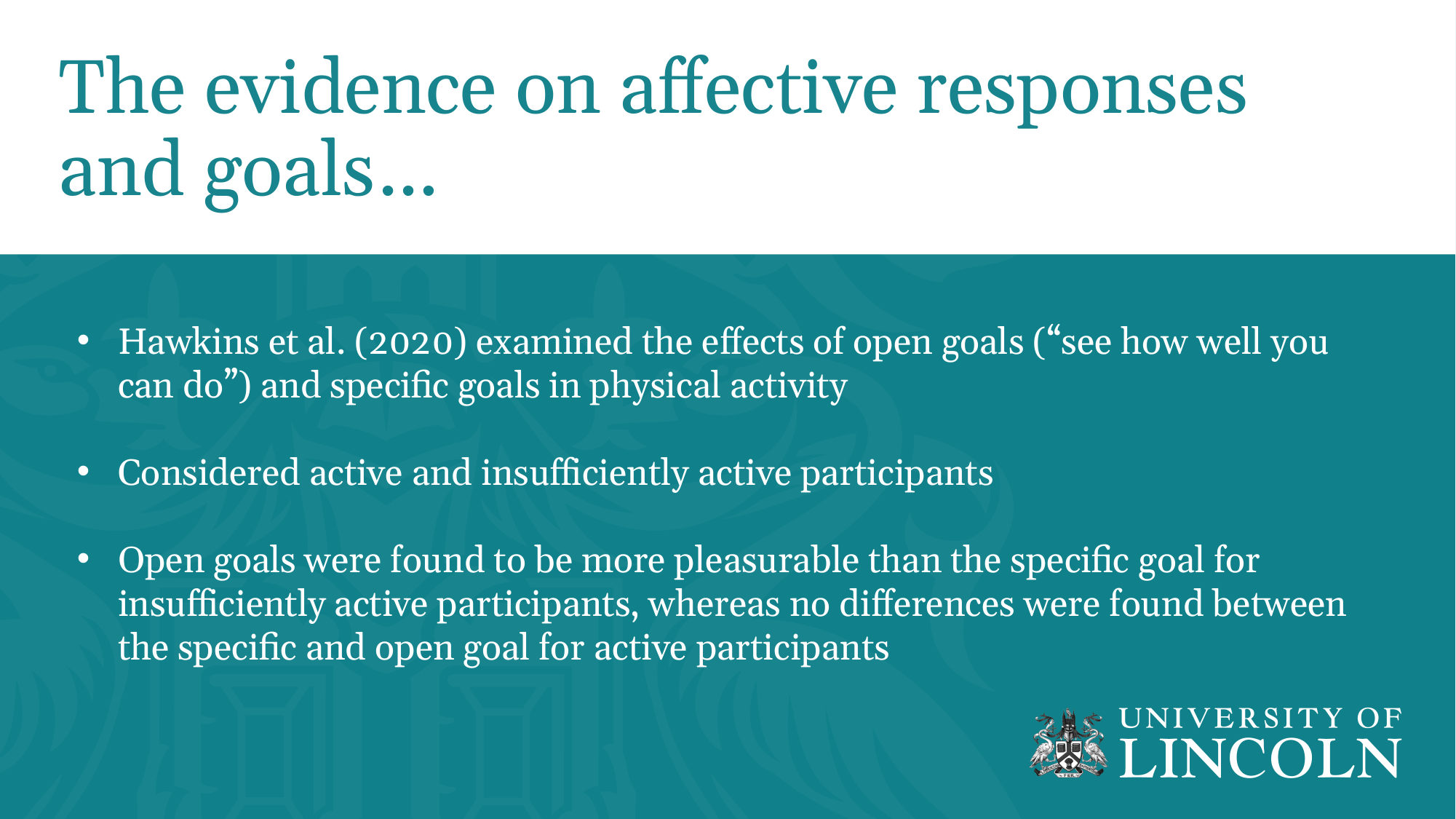

The evidence on affective responses and goals…
Hawkins et al. (2020) examined the effects of open goals (“see how well you can do”) and specific goals in physical activity

Considered active and insufficiently active participants

Open goals were found to be more pleasurable than the specific goal for insufficiently active participants, whereas no differences were found between the specific and open goal for active participants